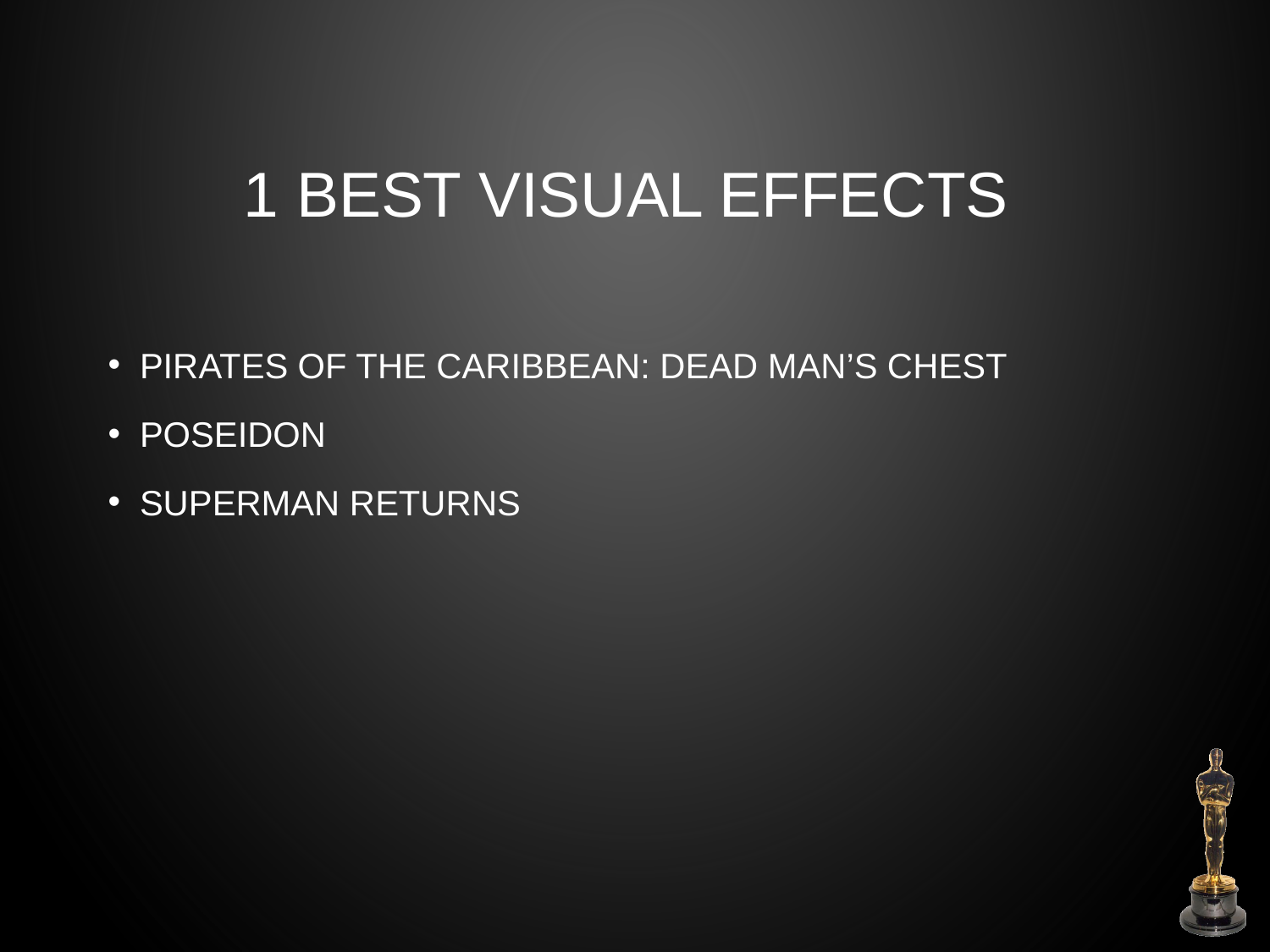

# 1 Best Visual Effects
Pirates Of The Caribbean: Dead Man’s Chest
Poseidon
Superman Returns